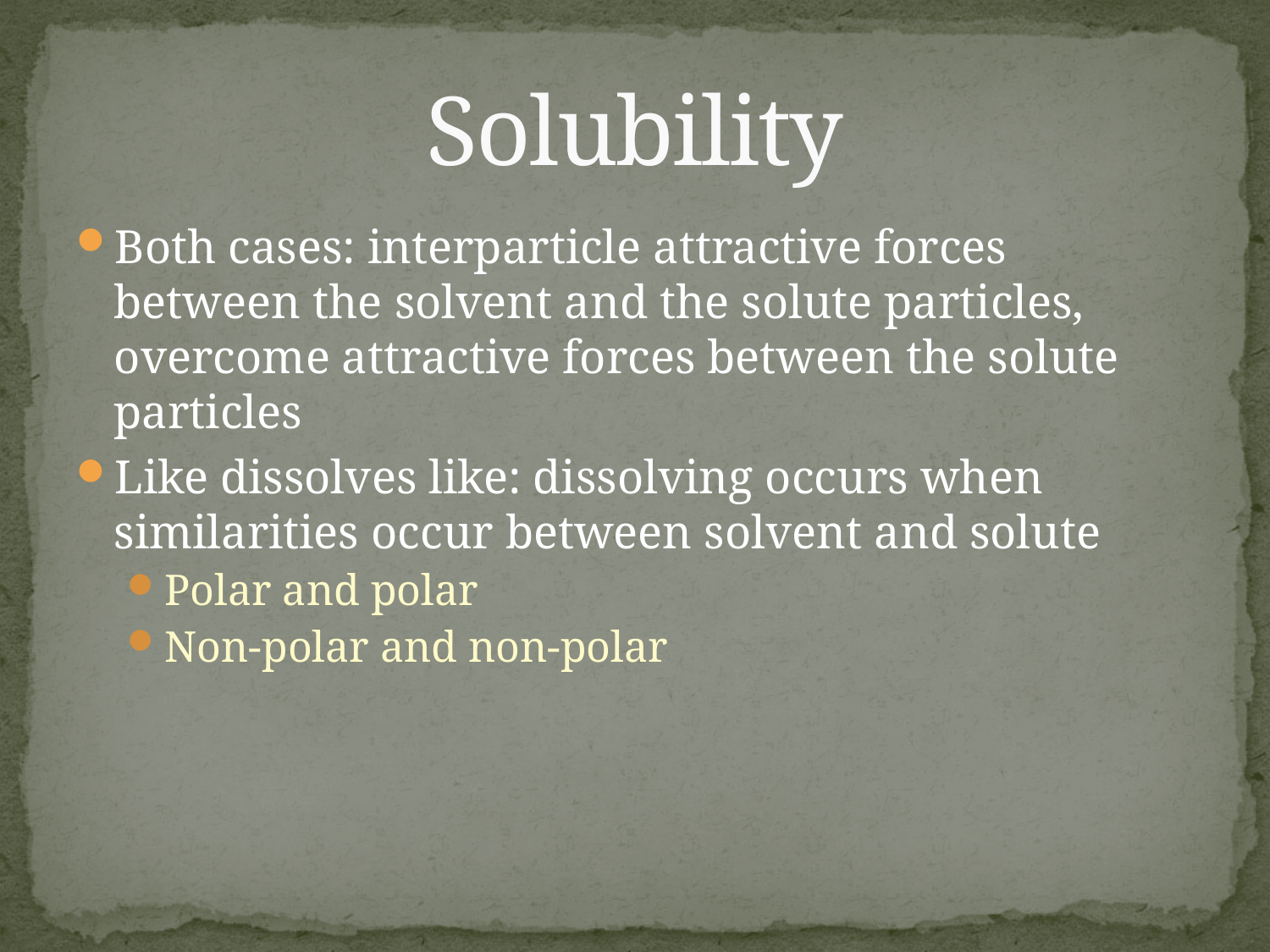

# Solubility
Both cases: interparticle attractive forces between the solvent and the solute particles, overcome attractive forces between the solute particles
Like dissolves like: dissolving occurs when similarities occur between solvent and solute
Polar and polar
Non-polar and non-polar